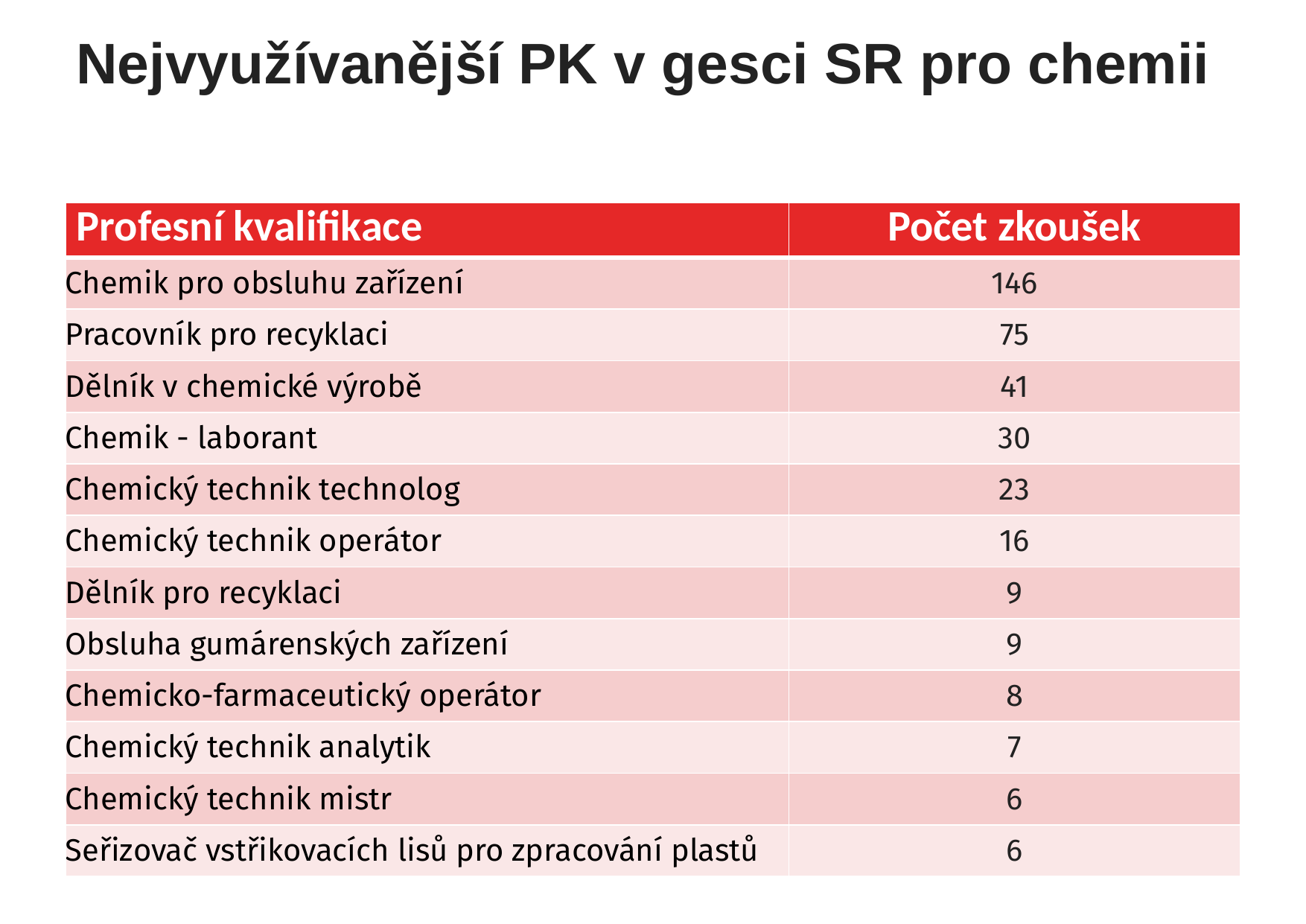

# Nejvyužívanější PK v gesci SR pro chemii
| Profesní kvalifikace | Počet zkoušek |
| --- | --- |
| Chemik pro obsluhu zařízení | 146 |
| Pracovník pro recyklaci | 75 |
| Dělník v chemické výrobě | 41 |
| Chemik - laborant | 30 |
| Chemický technik technolog | 23 |
| Chemický technik operátor | 16 |
| Dělník pro recyklaci | 9 |
| Obsluha gumárenských zařízení | 9 |
| Chemicko-farmaceutický operátor | 8 |
| Chemický technik analytik | 7 |
| Chemický technik mistr | 6 |
| Seřizovač vstřikovacích lisů pro zpracování plastů | 6 |